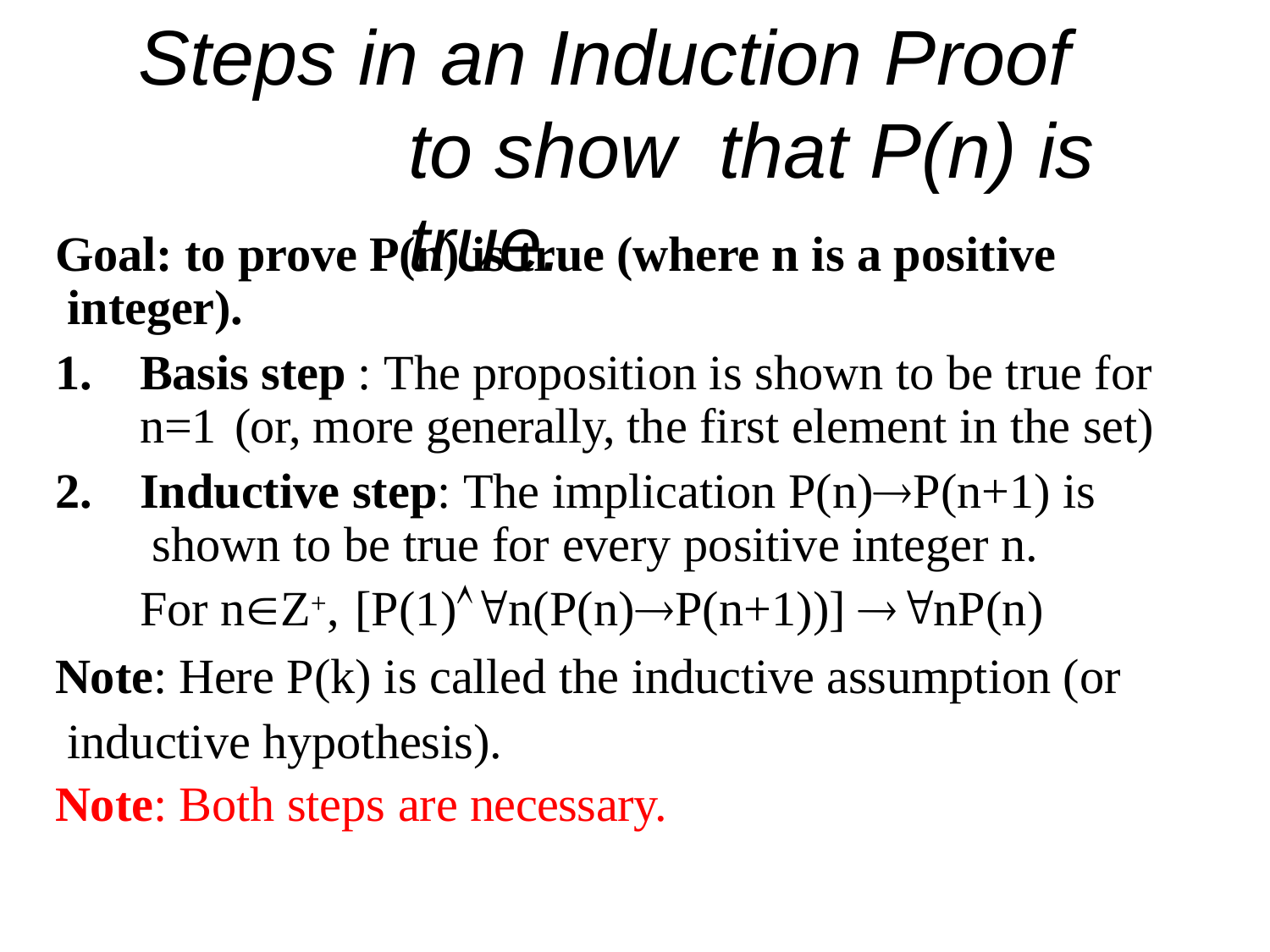

# Steps in an Induction Proof to show  that P(n) is true.
Goal: to prove P(n) is true (where n is a positive  integer).
Basis step : The proposition is shown to be true for  n=1	(or, more generally, the first element in the set)
Inductive step: The implication P(n)→P(n+1) is  shown to be true for every positive integer n.
For n∈Z+, [P(1)∧∀n(P(n)→P(n+1))] →∀nP(n)
Note: Here P(k) is called the inductive assumption (or  inductive hypothesis).
Note: Both steps are necessary.